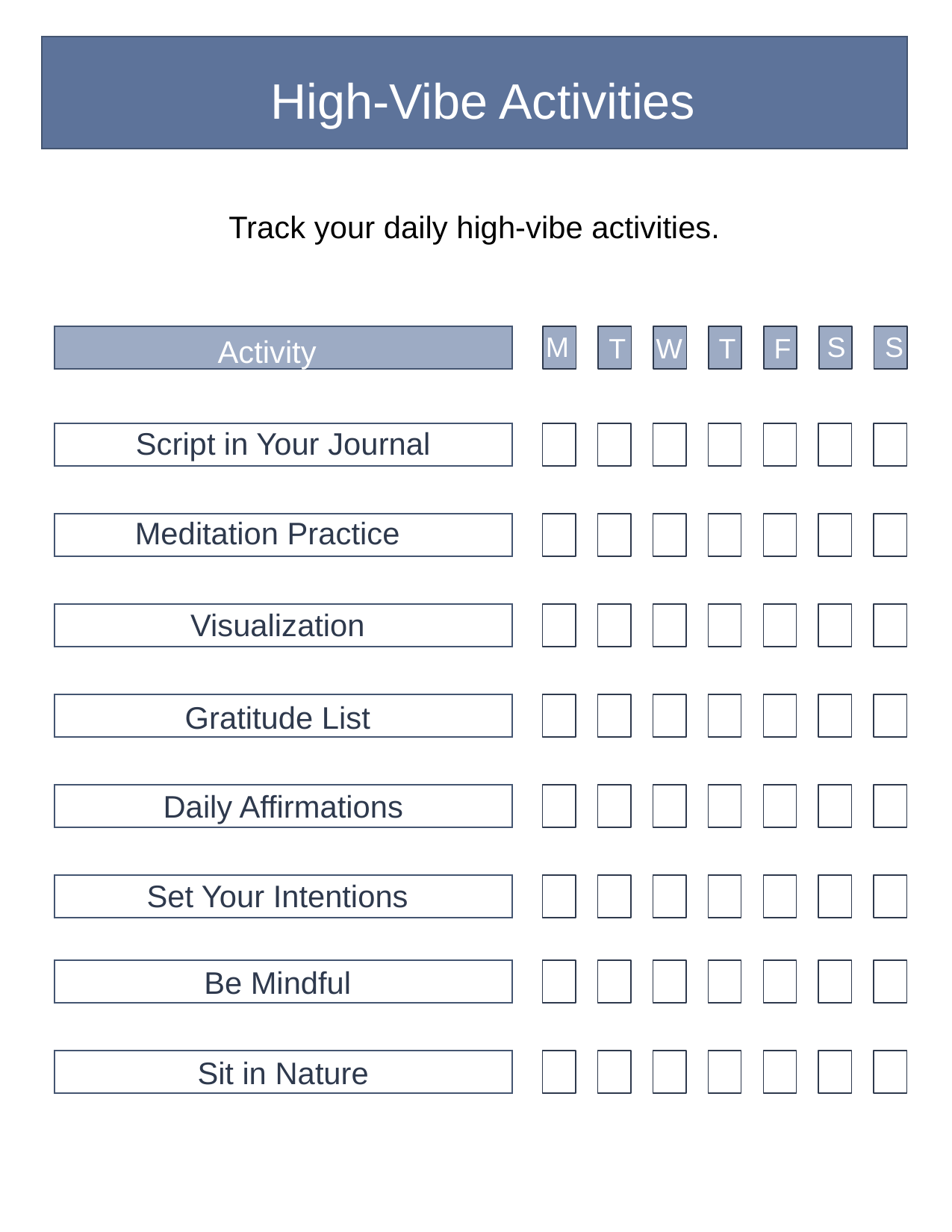

High-Vibe Activities
Track your daily high-vibe activities.
M
S
S
T
W
T
F

Activity

Script in Your Journal

Meditation Practice

Visualization

Gratitude List

Daily Affirmations

Set Your Intentions

Be Mindful

Sit in Nature